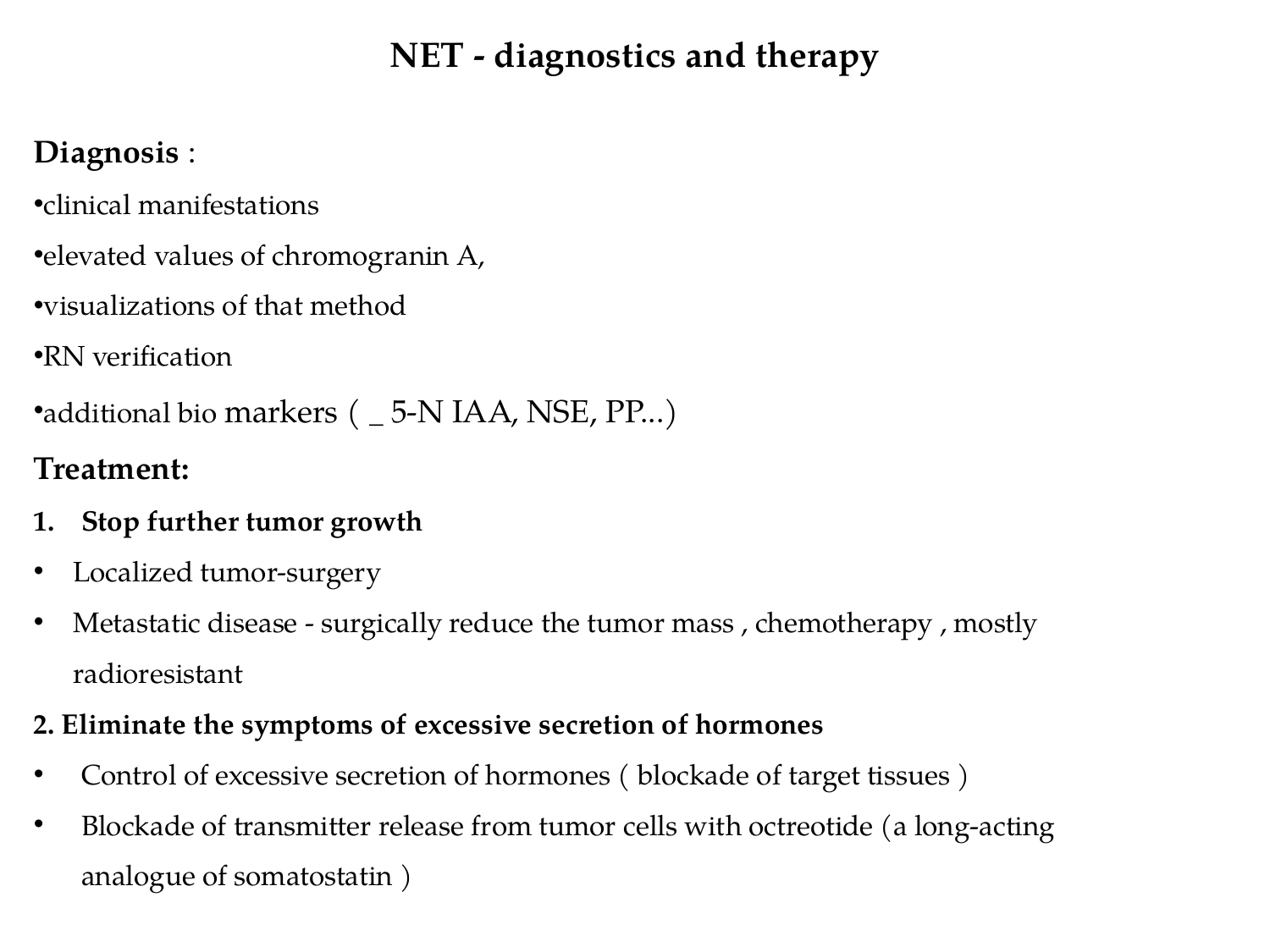

# NET - diagnostics and therapy
Diagnosis :
clinical manifestations
elevated values of chromogranin A,
visualizations of that method
RN verification
additional bio markers ( _ 5-N IAA, NSE, PP...)
Treatment:
Stop further tumor growth
Localized tumor-surgery
Metastatic disease - surgically reduce the tumor mass , chemotherapy , mostly radioresistant
2. Eliminate the symptoms of excessive secretion of hormones
Control of excessive secretion of hormones ( blockade of target tissues )
Blockade of transmitter release from tumor cells with octreotide (a long-acting analogue of somatostatin )